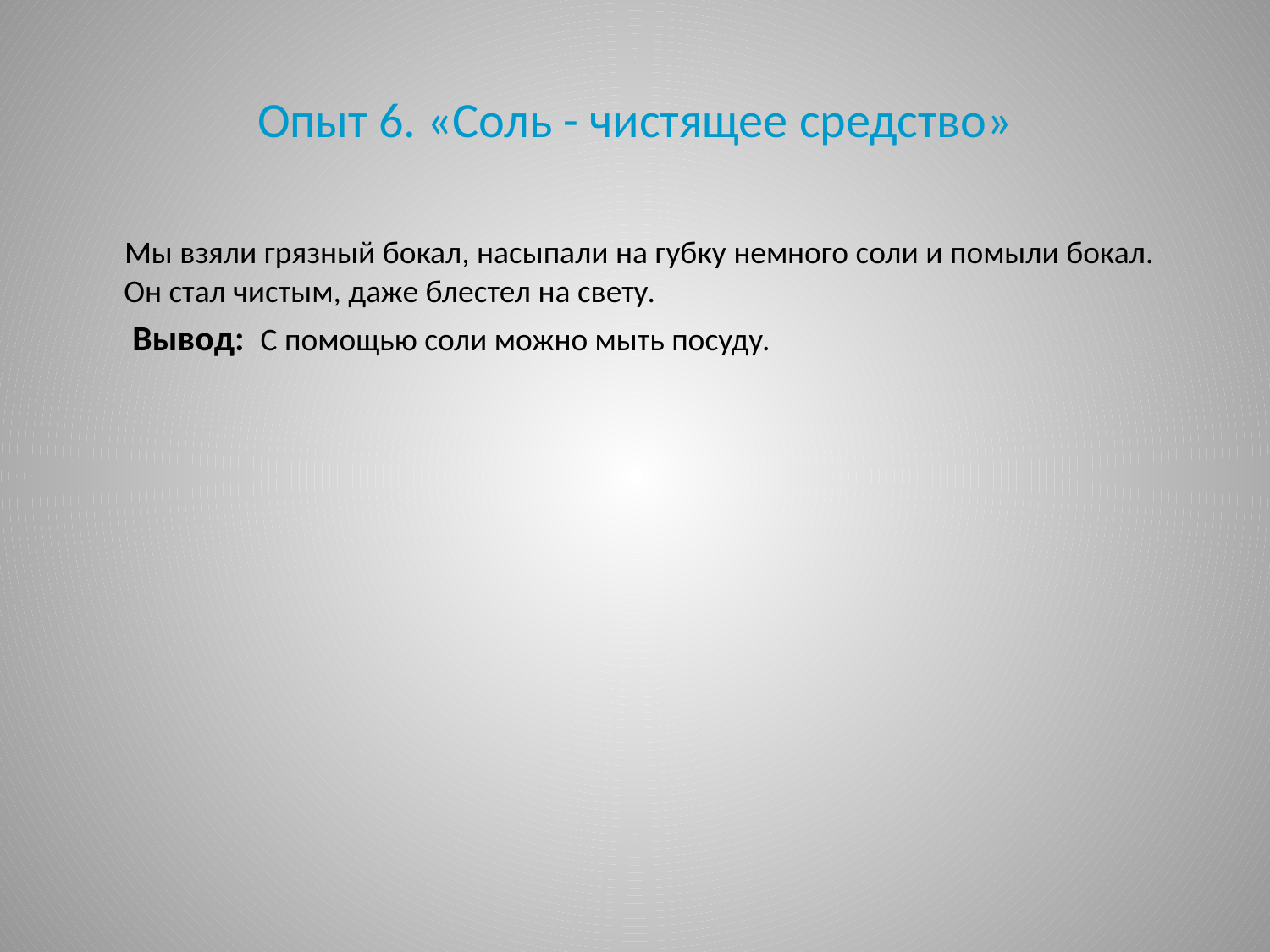

# Опыт 6. «Соль - чистящее средство»
      Мы взяли грязный бокал, насыпали на губку немного соли и помыли бокал. Он стал чистым, даже блестел на свету.
       Вывод:  С помощью соли можно мыть посуду.